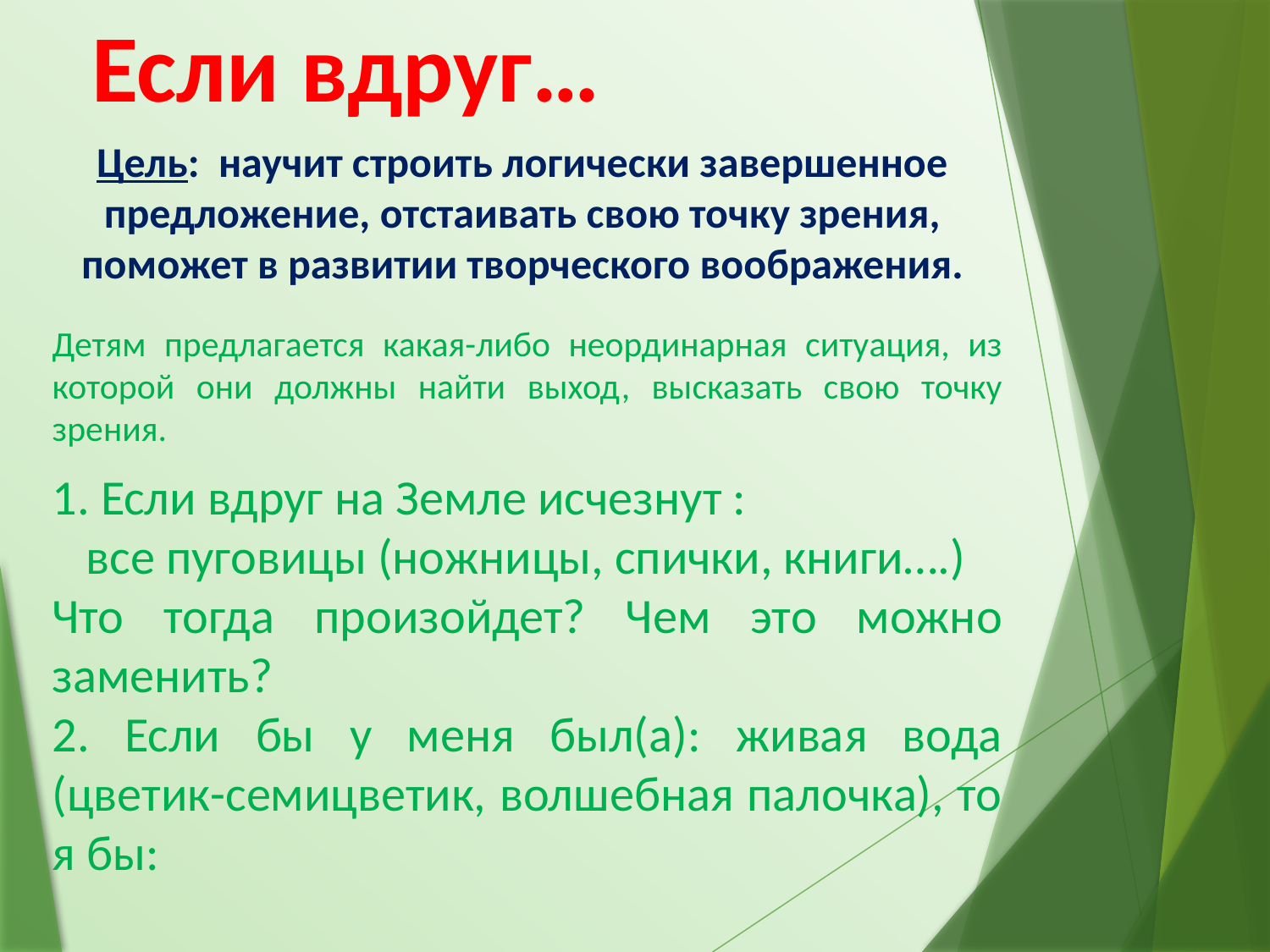

# Если вдруг…
Цель:  научит строить логически завершенное предложение, отстаивать свою точку зрения, поможет в развитии творческого воображения.
Детям предлагается какая-либо неординарная ситуация, из которой они должны найти выход, высказать свою точку зрения.

1. Если вдруг на Земле исчезнут :
   все пуговицы (ножницы, спички, книги….)
Что тогда произойдет? Чем это можно заменить?
2. Если бы у меня был(а): живая вода (цветик-семицветик, волшебная палочка), то я бы: